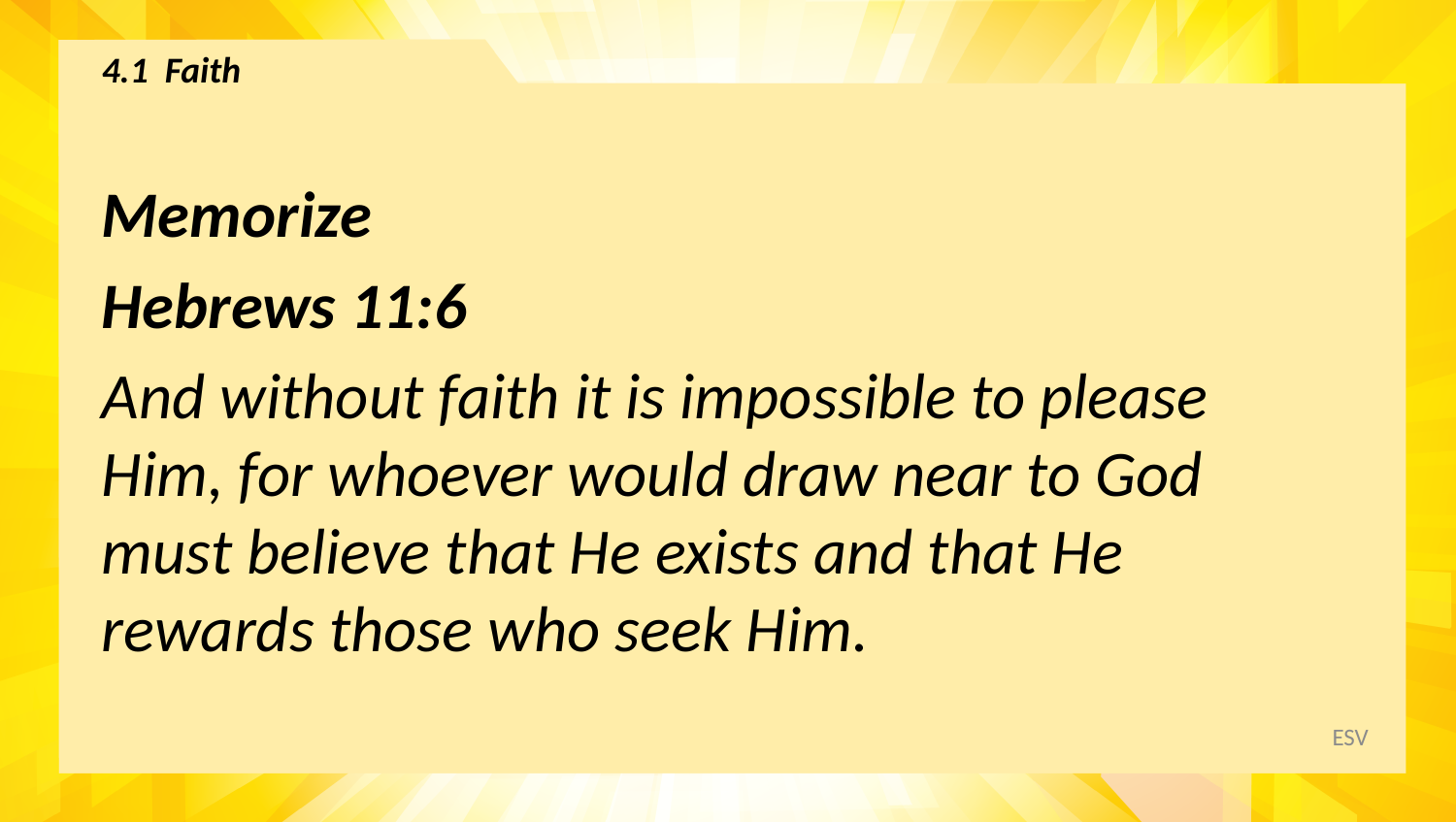

# 4.1  Faith
Memorize
Hebrews 11:6
And without faith it is impossible to please Him, for whoever would draw near to God must believe that He exists and that He rewards those who seek Him.
ESV